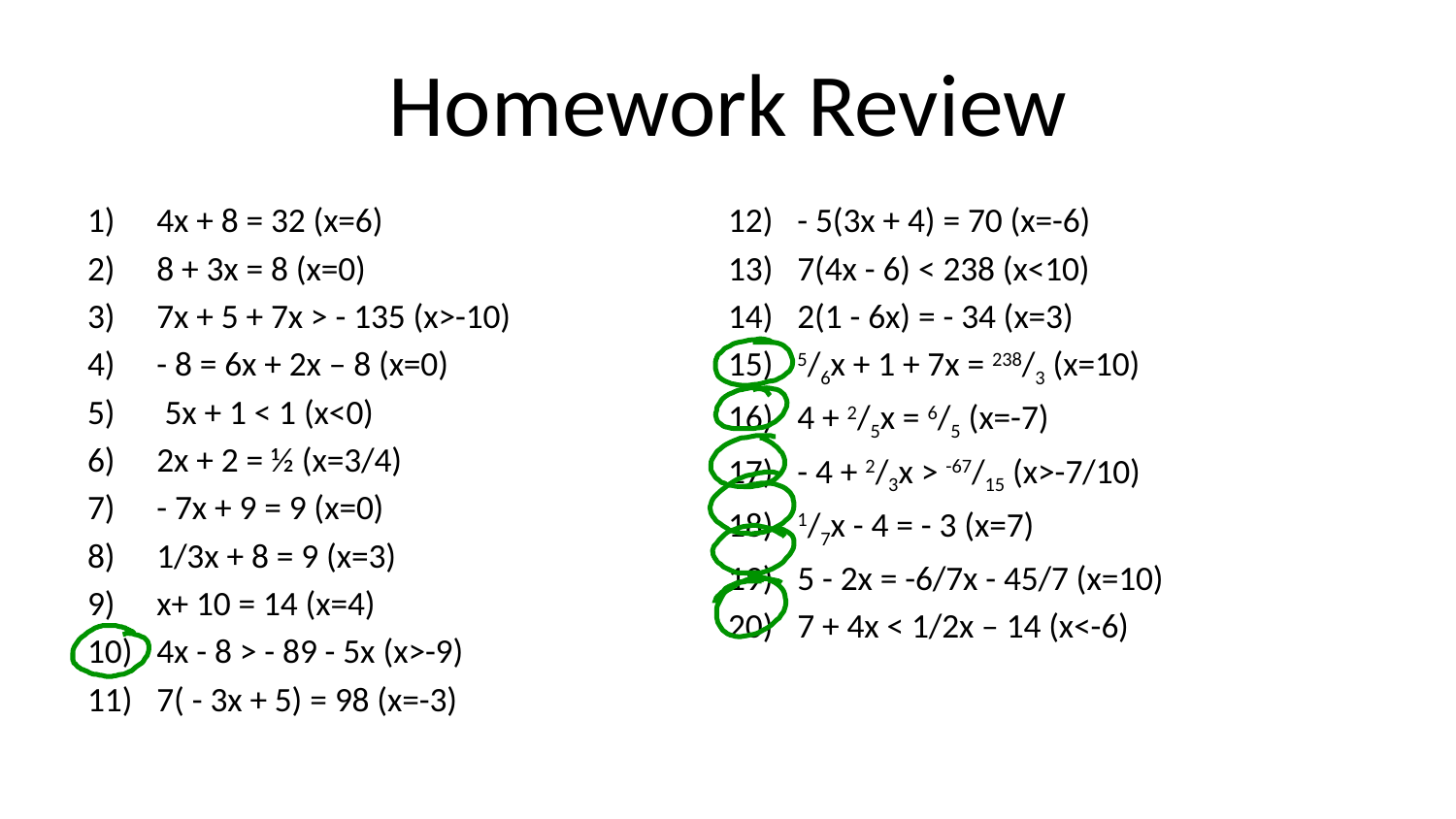

# Homework Review
4x + 8 = 32 (x=6)
8 + 3x = 8 (x=0)
7x + 5 + 7x > - 135 (x>-10)
- 8 = 6x + 2x – 8 (x=0)
 5x + 1 < 1 (x<0)
2x + 2 = ½ (x=3/4)
- 7x + 9 = 9 (x=0)
1/3x + 8 = 9 (x=3)
x+ 10 = 14 (x=4)
4x - 8 > - 89 - 5x (x>-9)
7( - 3x + 5) = 98 (x=-3)
- 5(3x + 4) = 70 (x=-6)
7(4x - 6) < 238 (x<10)
2(1 - 6x) = - 34 (x=3)
5/6x + 1 + 7x = 238/3 (x=10)
4 + 2/5x = 6/5 (x=-7)
- 4 + 2/3x > -67/15 (x>-7/10)
1/7x - 4 = - 3 (x=7)
5 - 2x = -6/7x - 45/7 (x=10)
7 + 4x < 1/2x – 14 (x<-6)